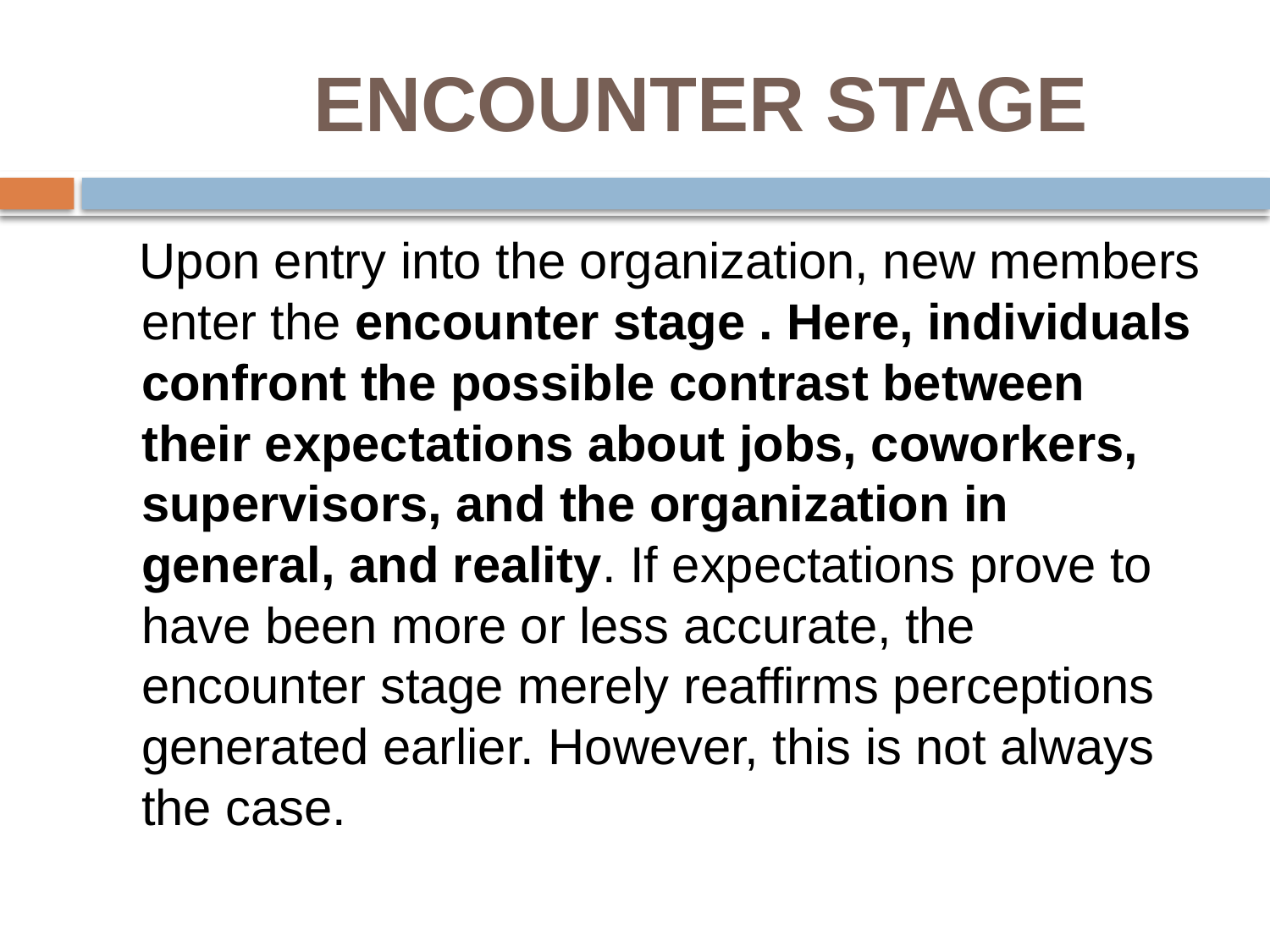

# ENCOUNTER STAGE
   Upon entry into the organization, new members enter the encounter stage . Here, individuals confront the possible contrast between their expectations about jobs, coworkers, supervisors, and the organization in general, and reality. If expectations prove to have been more or less accurate, the encounter stage merely reaffirms perceptions generated earlier. However, this is not always the case.